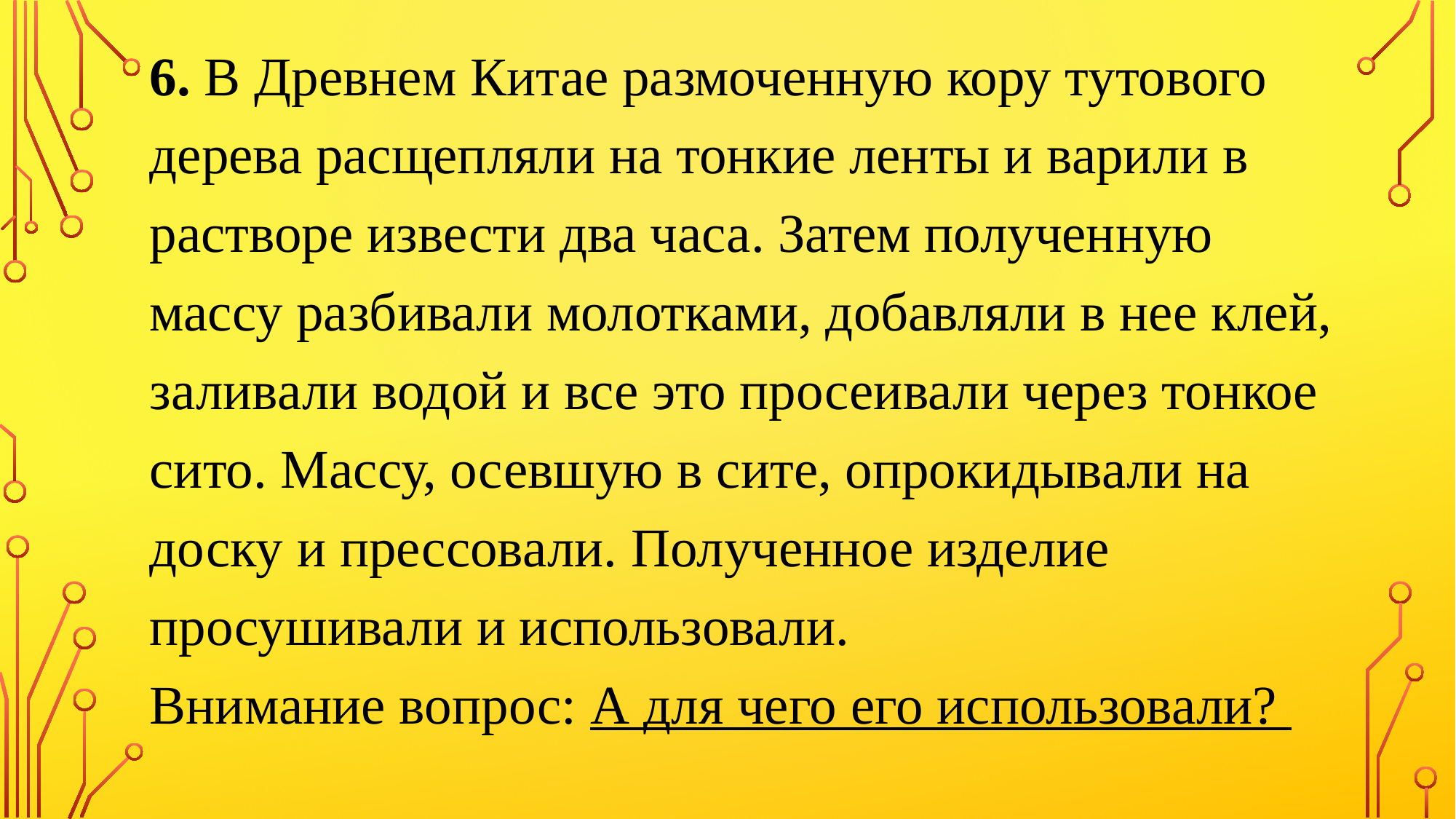

6. В Древнем Китае размоченную кору тутового дерева расщепляли на тонкие ленты и варили в растворе извести два часа. Затем полученную массу разбивали молотками, добавляли в нее клей, заливали водой и все это просеивали через тонкое сито. Массу, осевшую в сите, опрокидывали на доску и прессовали. Полученное изделие просушивали и использовали.
Внимание вопрос: А для чего его использовали?